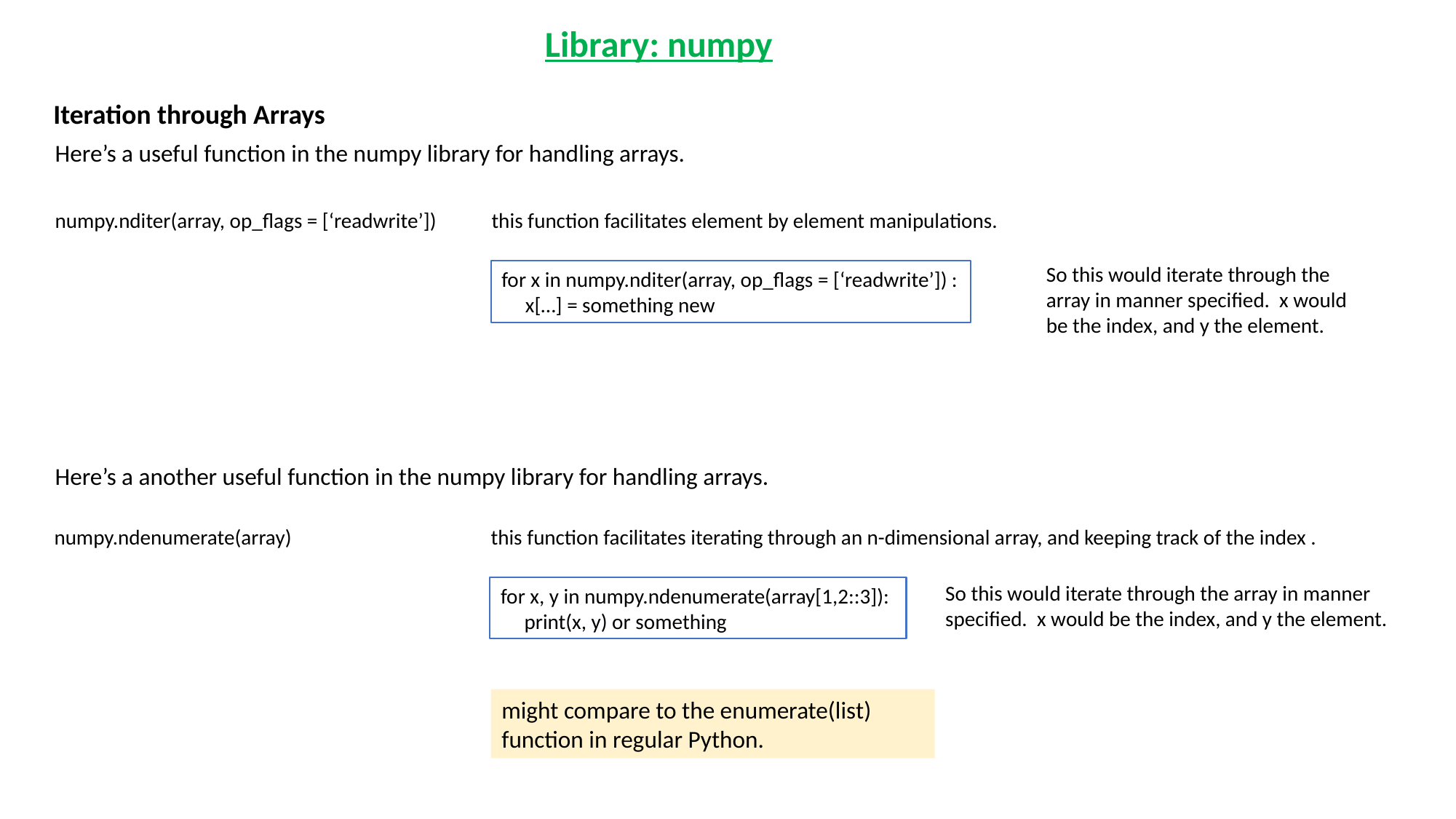

Library: numpy
Iteration through Arrays
Here’s a useful function in the numpy library for handling arrays.
numpy.nditer(array, op_flags = [‘readwrite’])	this function facilitates element by element manipulations.
So this would iterate through the array in manner specified.  x would be the index, and y the element.
for x in numpy.nditer(array, op_flags = [‘readwrite’]) :
     x[…] = something new
Here’s a another useful function in the numpy library for handling arrays.
numpy.ndenumerate(array)		this function facilitates iterating through an n-dimensional array, and keeping track of the index .
So this would iterate through the array in manner specified.  x would be the index, and y the element.
for x, y in numpy.ndenumerate(array[1,2::3]):
     print(x, y) or something
might compare to the enumerate(list) function in regular Python.